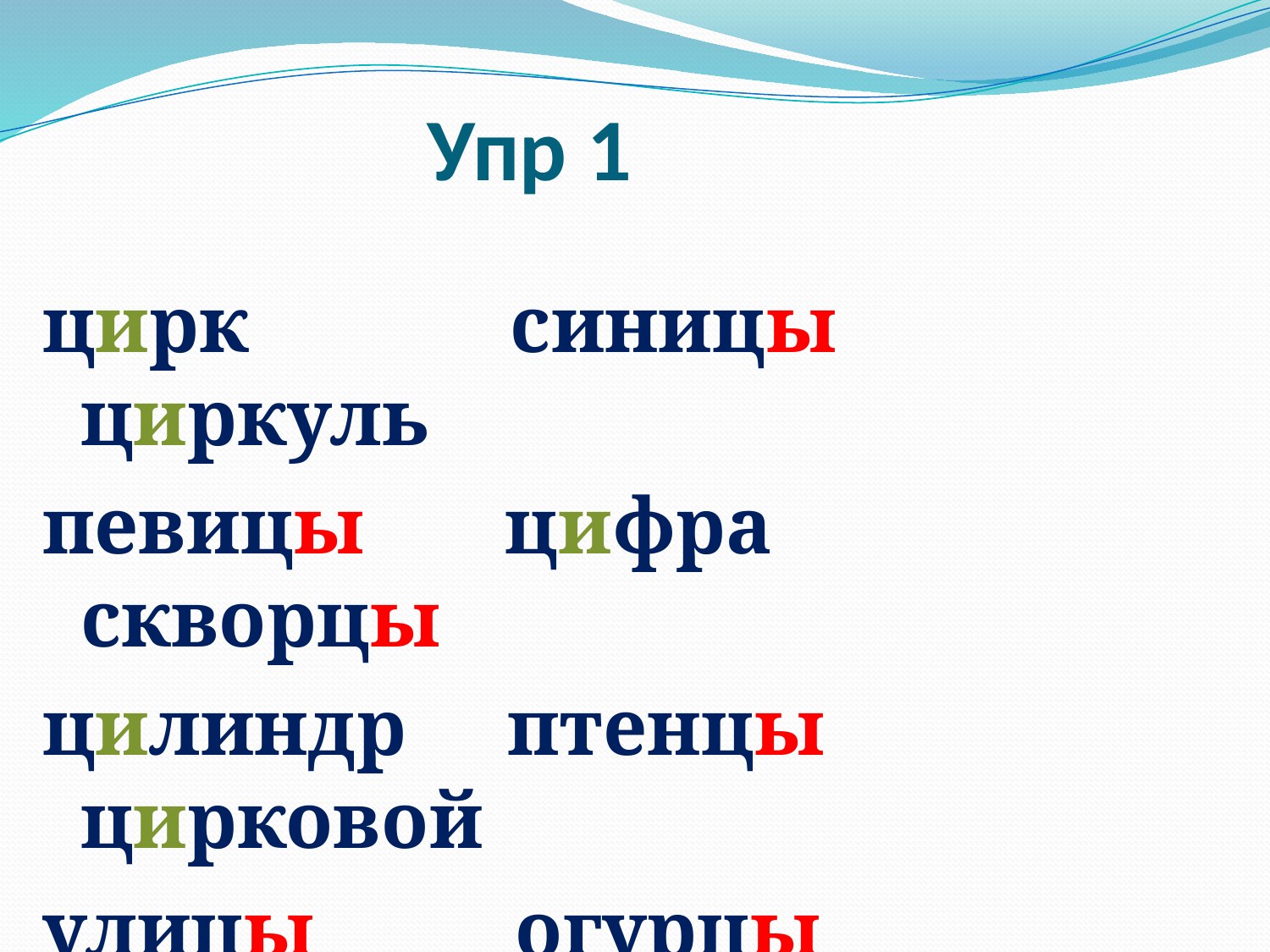

# Упр 1
цирк             синицы     циркуль
певицы       цифра        скворцы
цилиндр     птенцы     цирковой
улицы          огурцы      пальцы